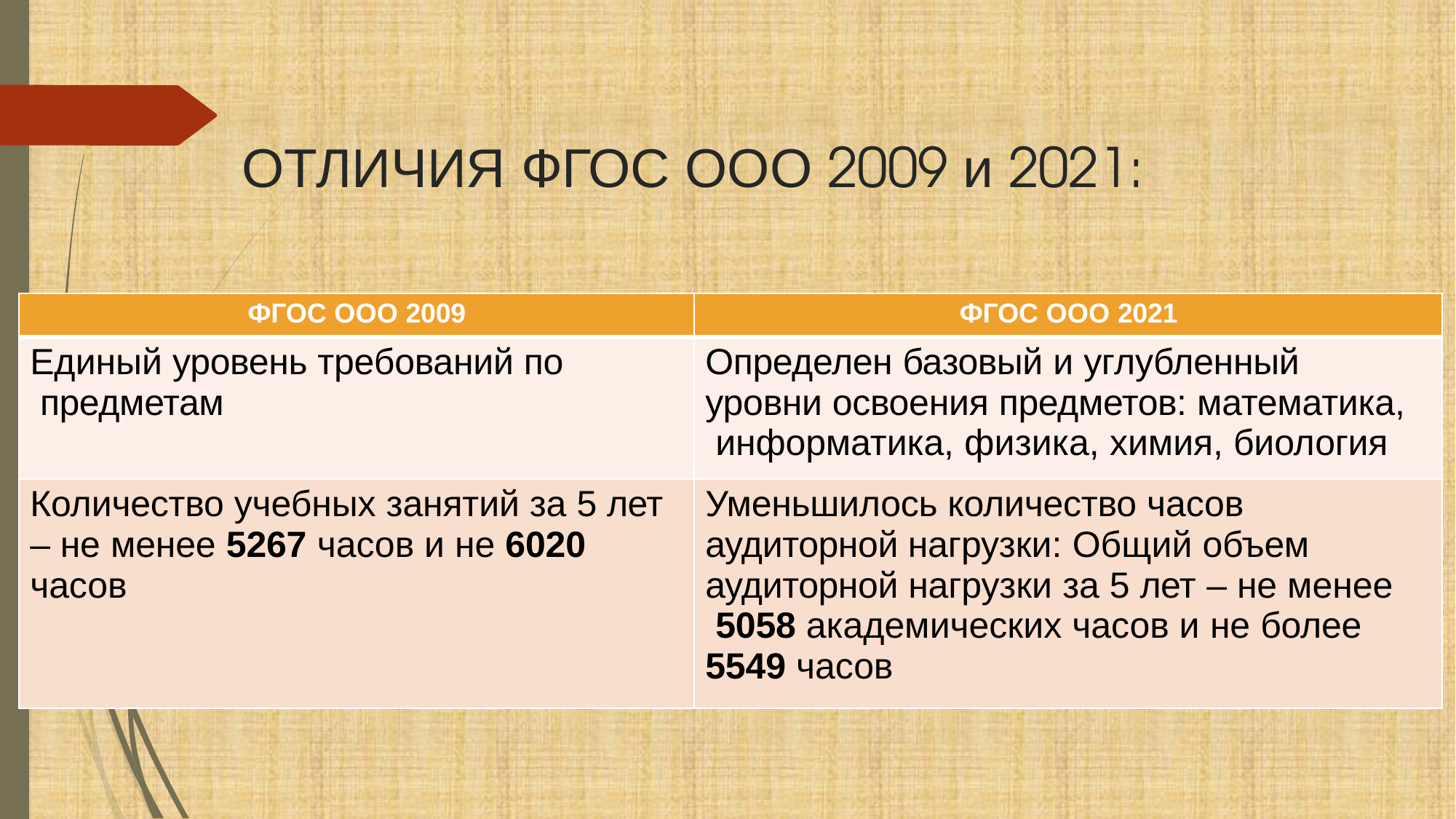

# ОТЛИЧИЯ ФГОС ООО 2009 и 2021:
| ФГОС ООО 2009 | ФГОС ООО 2021 |
| --- | --- |
| Единый уровень требований по предметам | Определен базовый и углубленный уровни освоения предметов: математика, информатика, физика, химия, биология |
| Количество учебных занятий за 5 лет – не менее 5267 часов и не 6020 часов | Уменьшилось количество часов аудиторной нагрузки: Общий объем аудиторной нагрузки за 5 лет – не менее 5058 академических часов и не более 5549 часов |